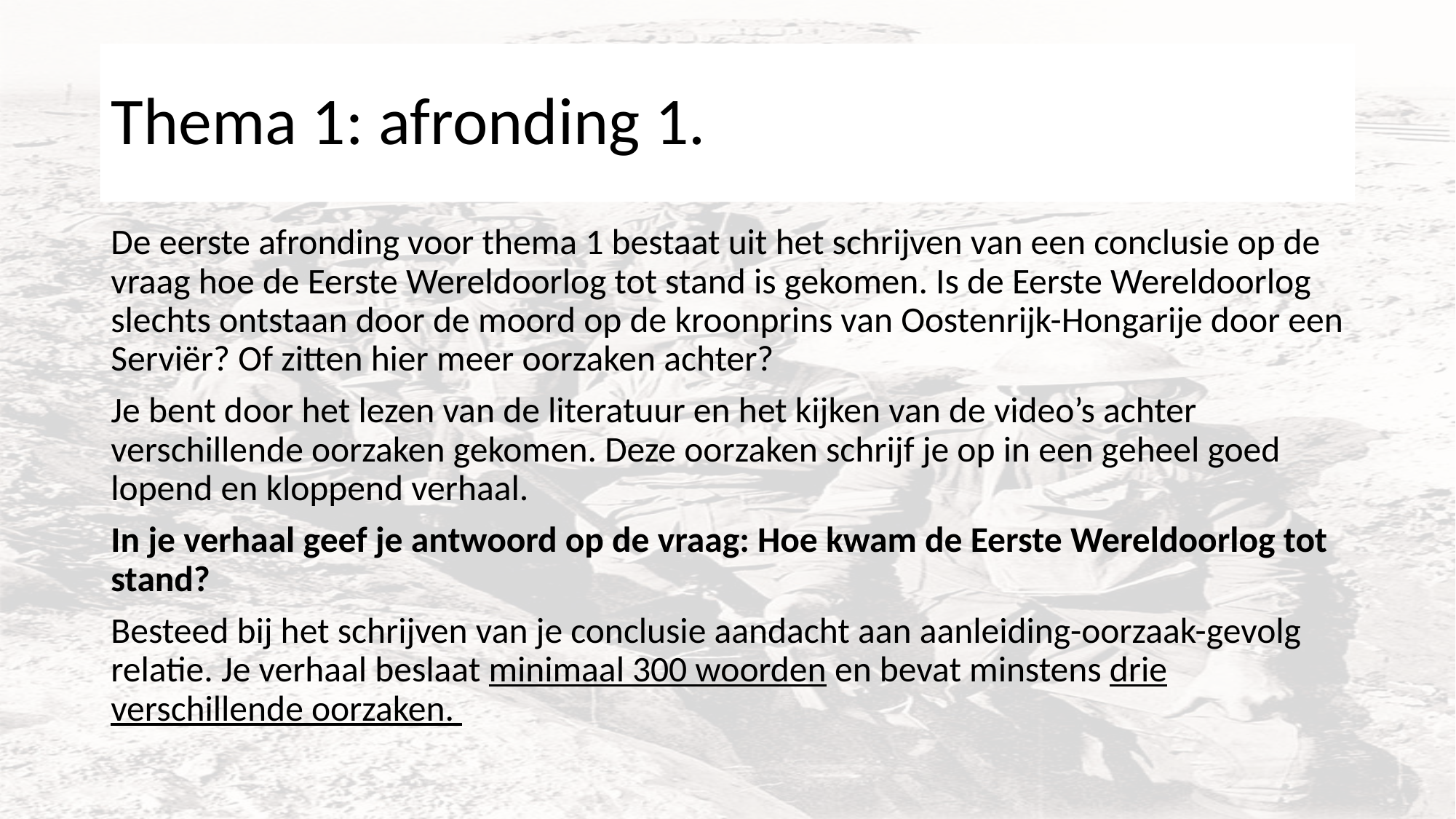

# Thema 1: afronding 1.
De eerste afronding voor thema 1 bestaat uit het schrijven van een conclusie op de vraag hoe de Eerste Wereldoorlog tot stand is gekomen. Is de Eerste Wereldoorlog slechts ontstaan door de moord op de kroonprins van Oostenrijk-Hongarije door een Serviër? Of zitten hier meer oorzaken achter?
Je bent door het lezen van de literatuur en het kijken van de video’s achter verschillende oorzaken gekomen. Deze oorzaken schrijf je op in een geheel goed lopend en kloppend verhaal.
In je verhaal geef je antwoord op de vraag: Hoe kwam de Eerste Wereldoorlog tot stand?
Besteed bij het schrijven van je conclusie aandacht aan aanleiding-oorzaak-gevolg relatie. Je verhaal beslaat minimaal 300 woorden en bevat minstens drie verschillende oorzaken.